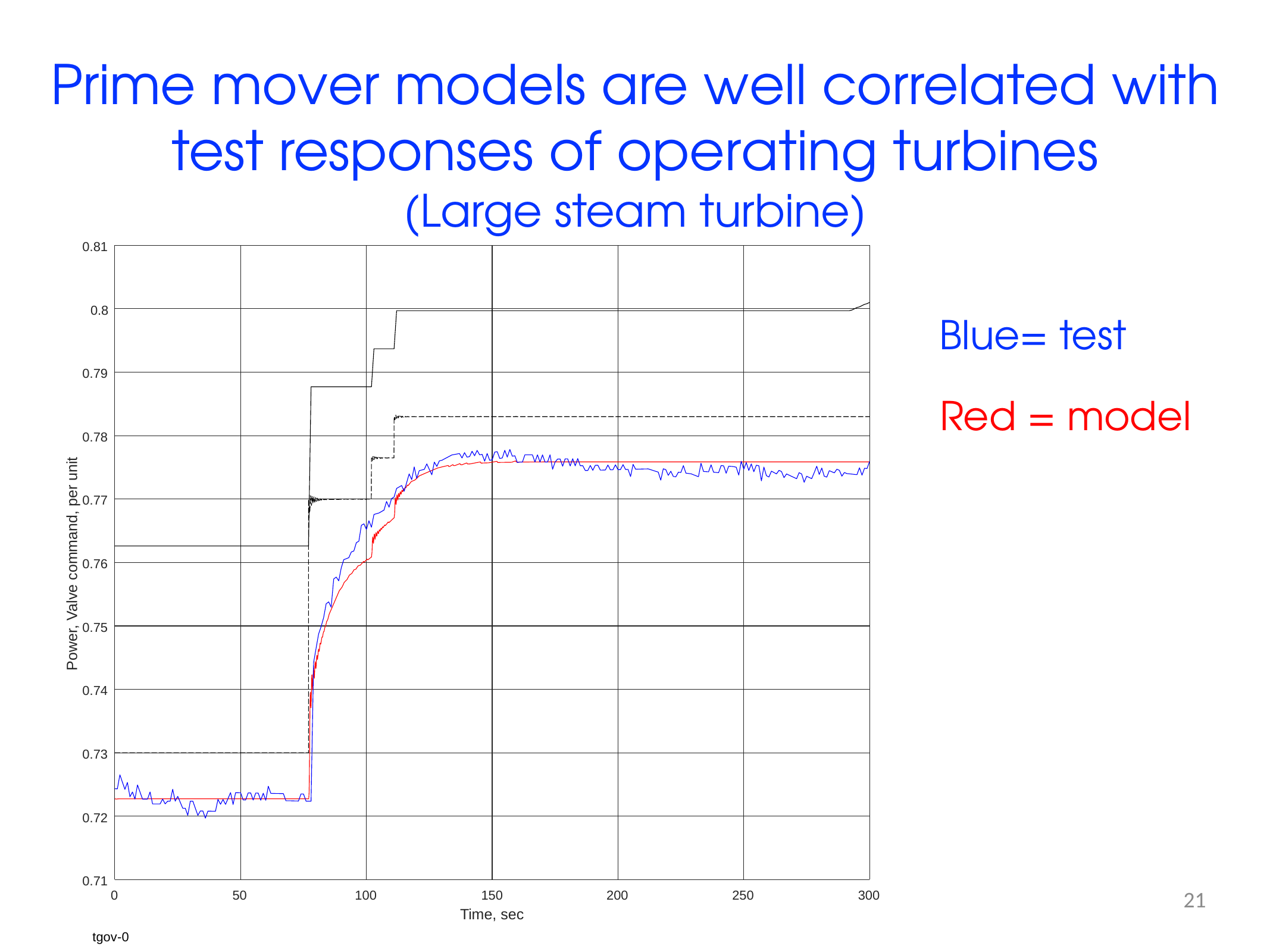

Prime mover models are well correlated with test responses of operating turbines
(Large steam turbine)
0.81

0.8

Blue= test
0.79

Red = model

0.78

Power, Valve command, per unit

0.77

0.76

0.75

0.74

0.73

0.72

0.71

0
50
100
150
Time, sec
200
250
300
tgov-0
21